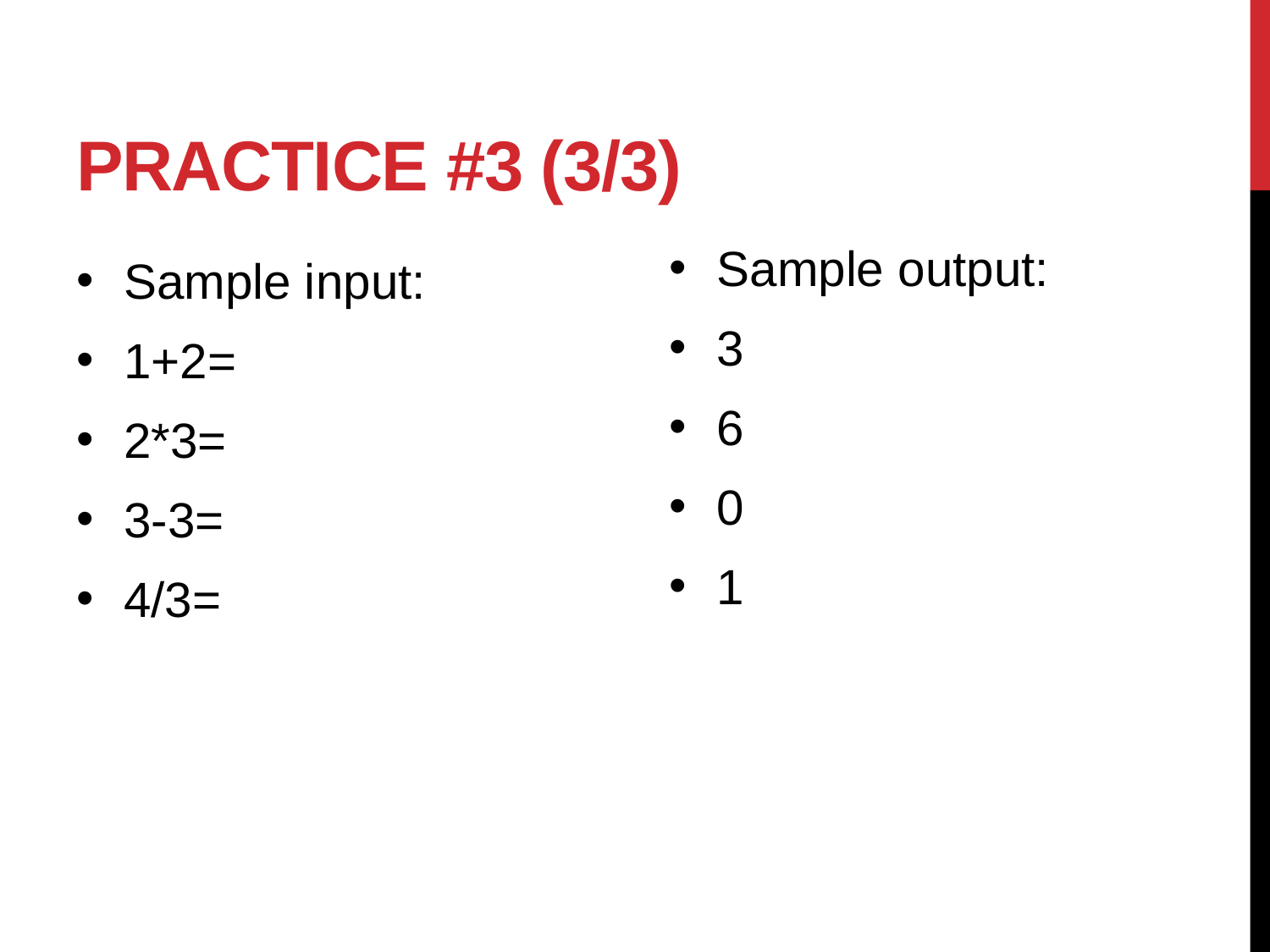

# Practice #3 (3/3)
Sample output:
3
6
0
1

Sample input:
1+2=
2*3=
3-3=
4/3=